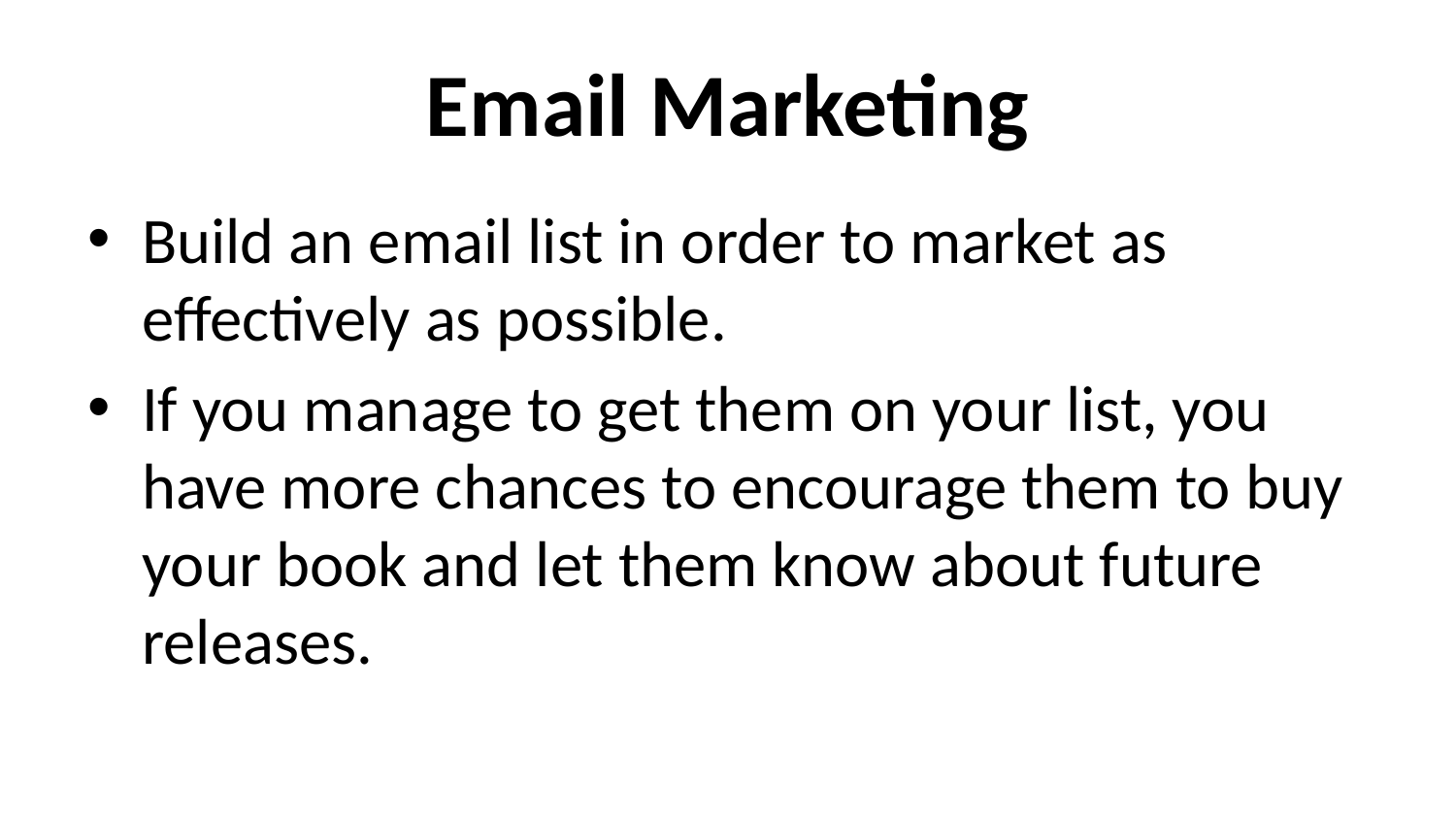

# Email Marketing
Build an email list in order to market as effectively as possible.
If you manage to get them on your list, you have more chances to encourage them to buy your book and let them know about future releases.